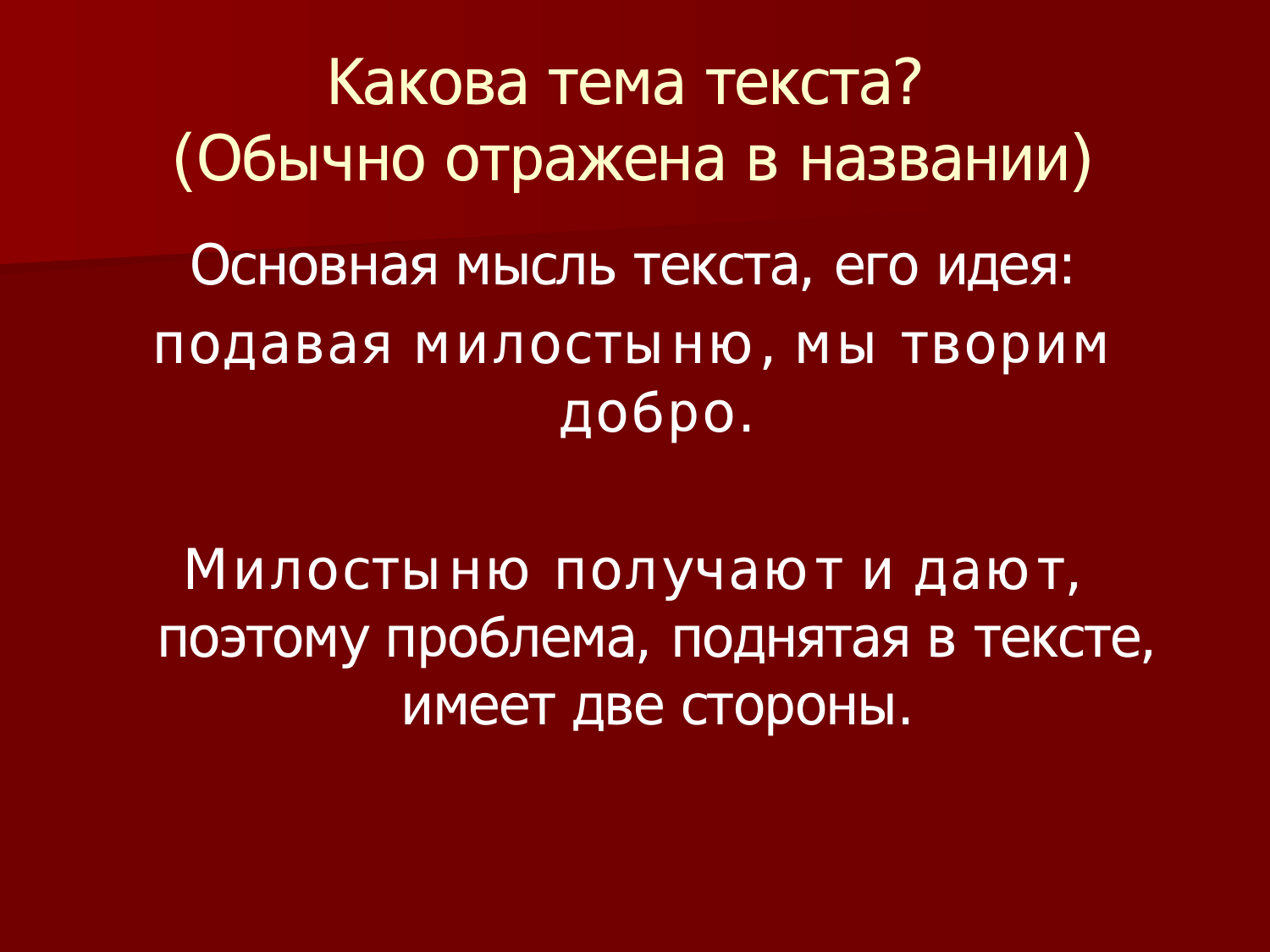

# Какова тема текста? (Обычно отражена в названии)
Основная мысль текста, его идея:
подавая милостыню, мы творим добро.

Милостыню получают и дают, поэтому проблема, поднятая в тексте, имеет две стороны.